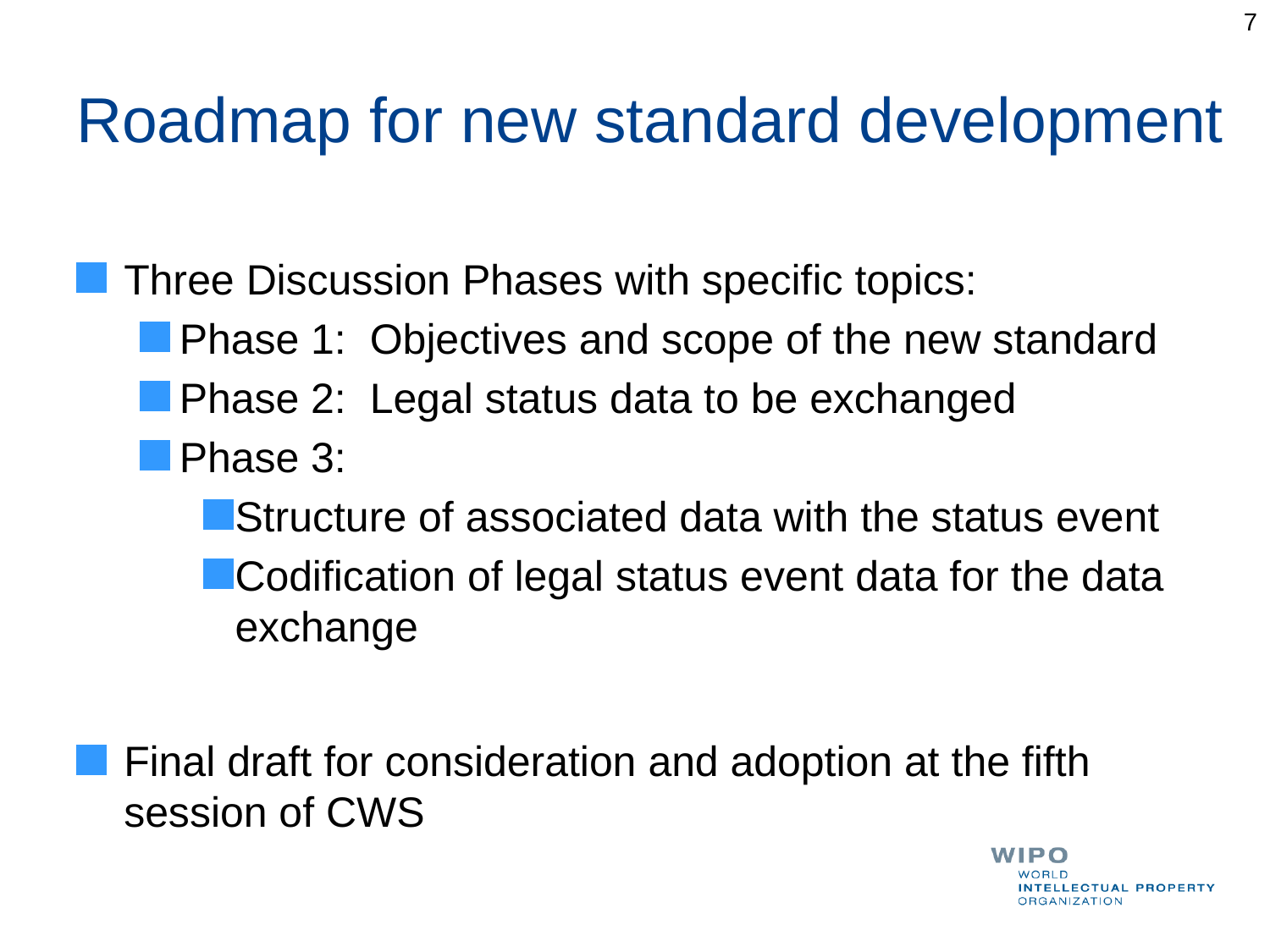

7
# Roadmap for new standard development
Three Discussion Phases with specific topics:
Phase 1:  Objectives and scope of the new standard
Phase 2:  Legal status data to be exchanged
Phase 3:
Structure of associated data with the status event
Codification of legal status event data for the data exchange

Final draft for consideration and adoption at the fifth session of CWS